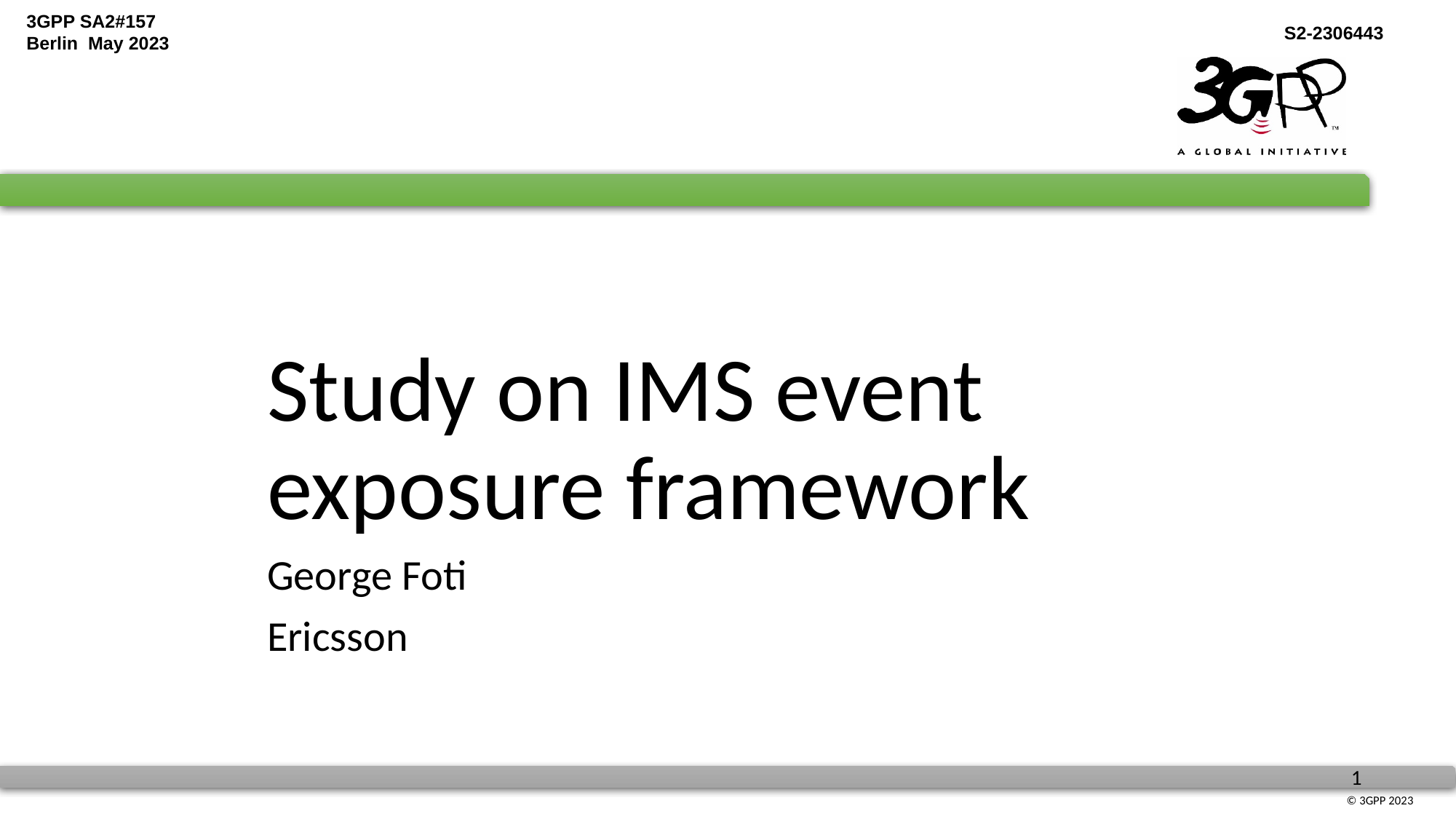

# Study on IMS event exposure framework
George Foti
Ericsson